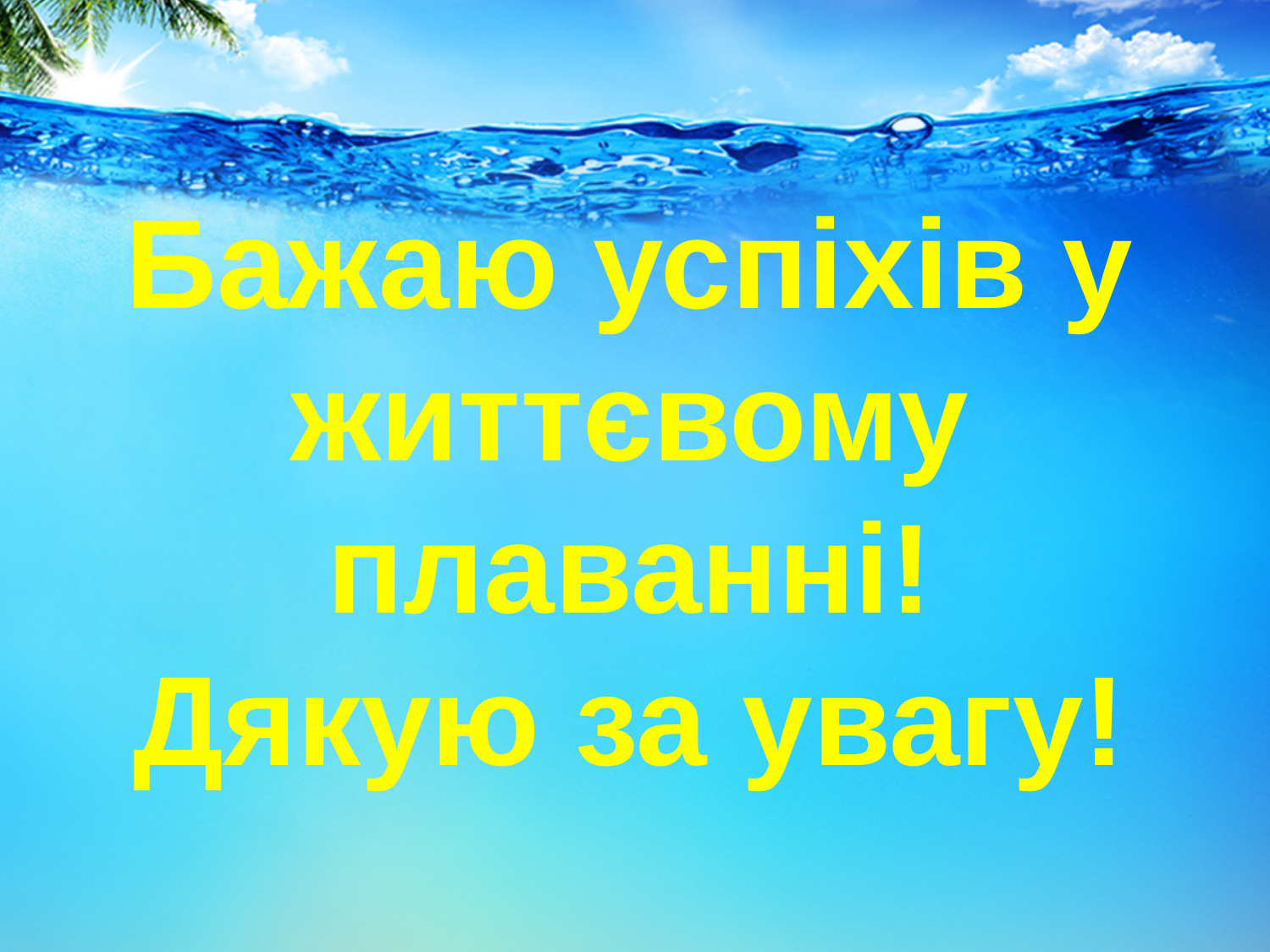

# Бажаю успіхів у життєвому плаванні! Дякую за увагу!